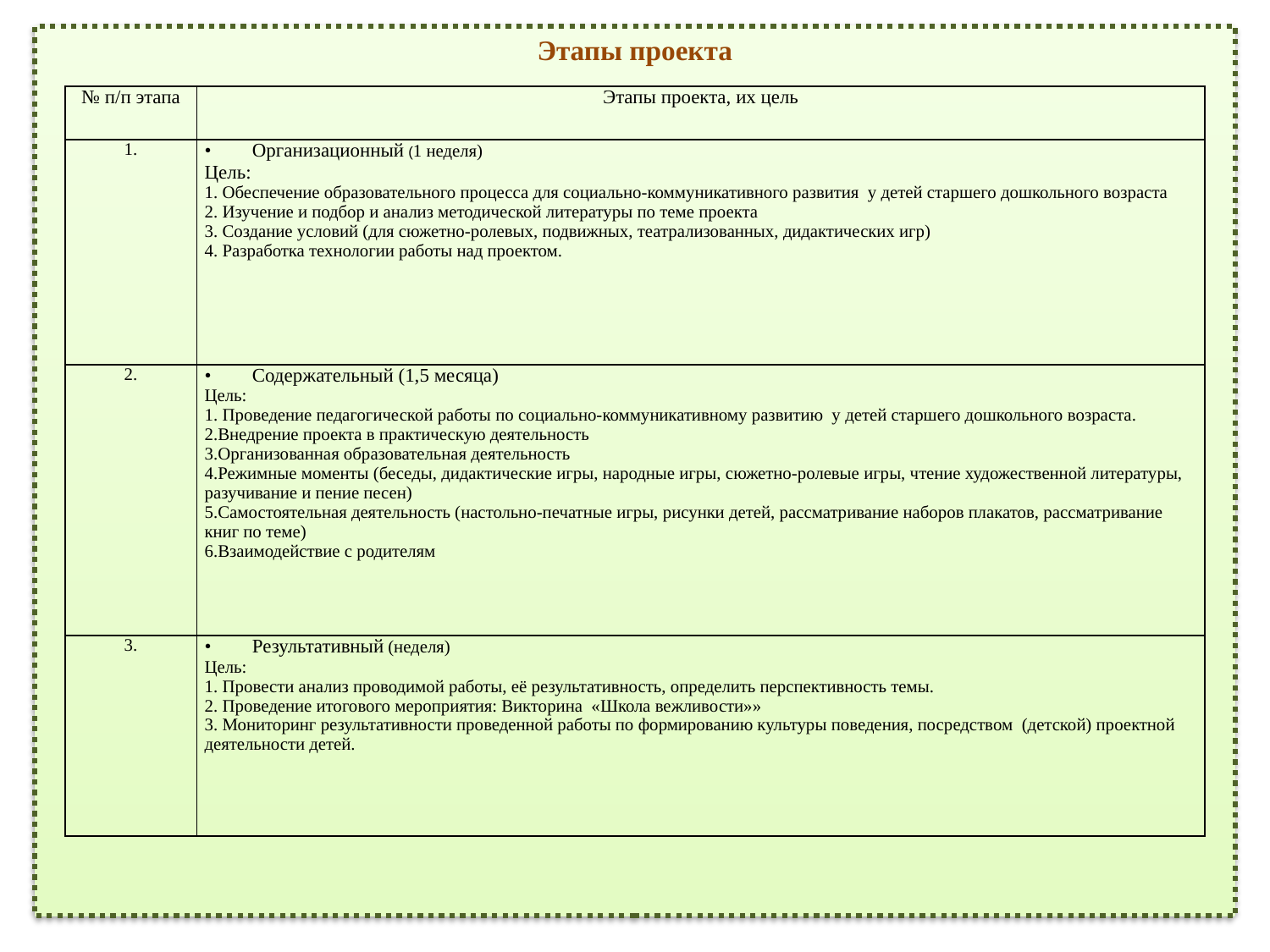

Этапы проекта

#
| № п/п этапа | Этапы проекта, их цель |
| --- | --- |
| 1. | Организационный (1 неделя) Цель: 1. Обеспечение образовательного процесса для социально-коммуникативного развития у детей старшего дошкольного возраста 2. Изучение и подбор и анализ методической литературы по теме проекта 3. Создание условий (для сюжетно-ролевых, подвижных, театрализованных, дидактических игр) 4. Разработка технологии работы над проектом. |
| 2. | Содержательный (1,5 месяца) Цель: 1. Проведение педагогической работы по социально-коммуникативному развитию у детей старшего дошкольного возраста. 2.Внедрение проекта в практическую деятельность 3.Организованная образовательная деятельность 4.Режимные моменты (беседы, дидактические игры, народные игры, сюжетно-ролевые игры, чтение художественной литературы, разучивание и пение песен) 5.Самостоятельная деятельность (настольно-печатные игры, рисунки детей, рассматривание наборов плакатов, рассматривание книг по теме) 6.Взаимодействие с родителям |
| 3. | Результативный (неделя) Цель: 1. Провести анализ проводимой работы, её результативность, определить перспективность темы. 2. Проведение итогового мероприятия: Викторина «Школа вежливости»» 3. Мониторинг результативности проведенной работы по формированию культуры поведения, посредством (детской) проектной деятельности детей. |